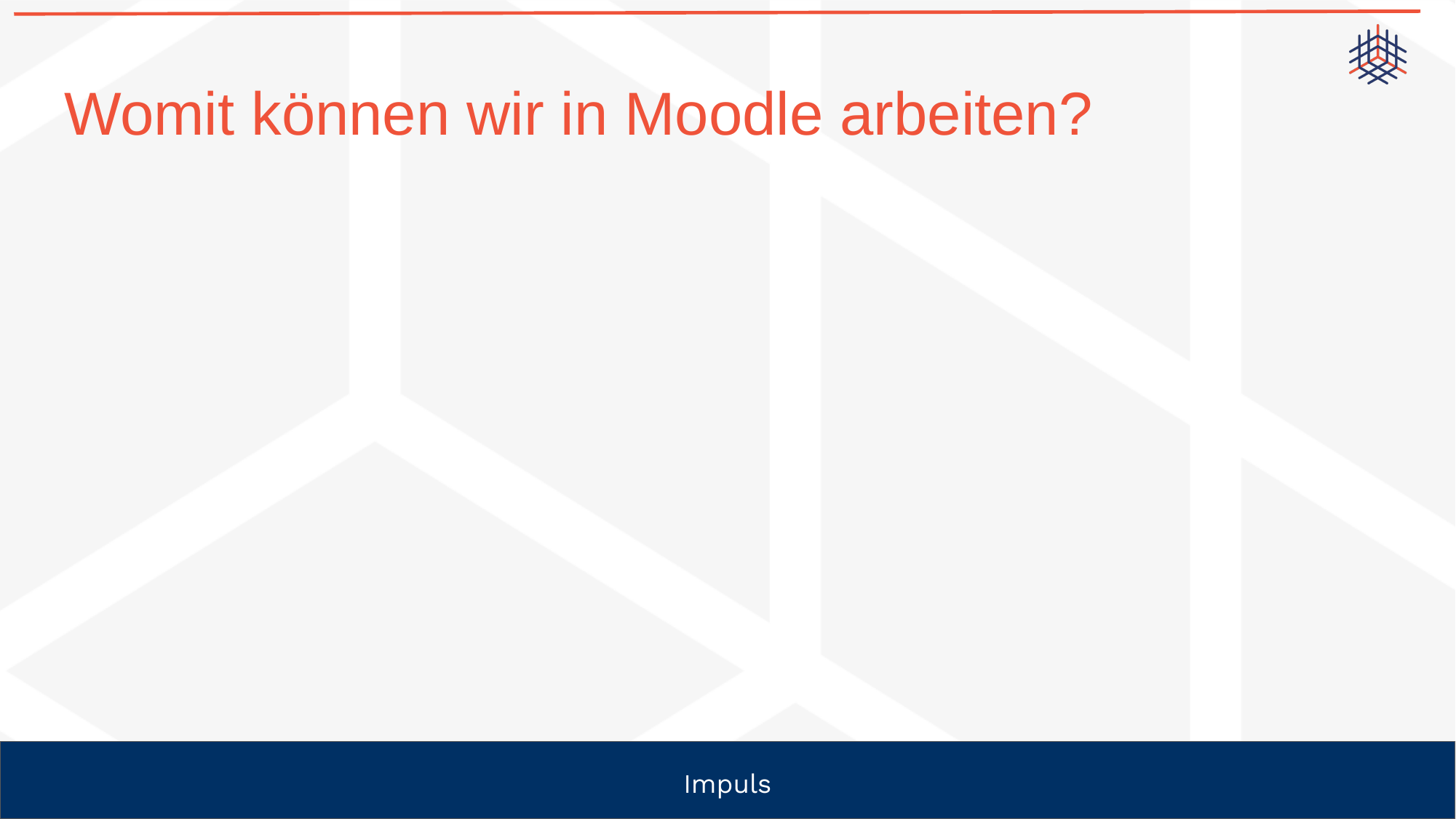

# Womit können wir in Moodle arbeiten?
Impuls